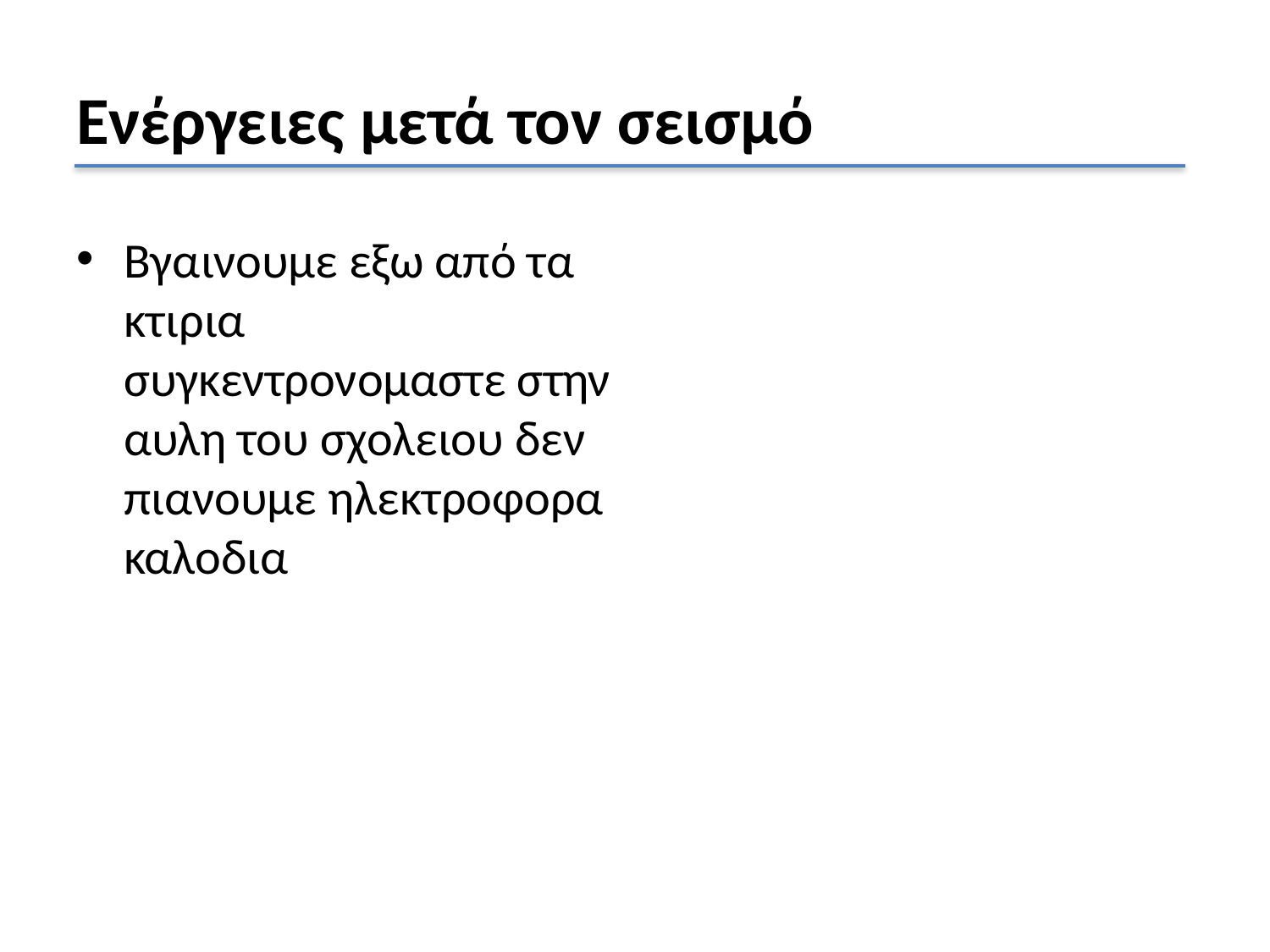

# Ενέργειες μετά τον σεισμό
Βγαινουμε εξω από τα κτιρια συγκεντρονομαστε στην αυλη του σχολειου δεν πιανουμε ηλεκτροφορα καλοδια